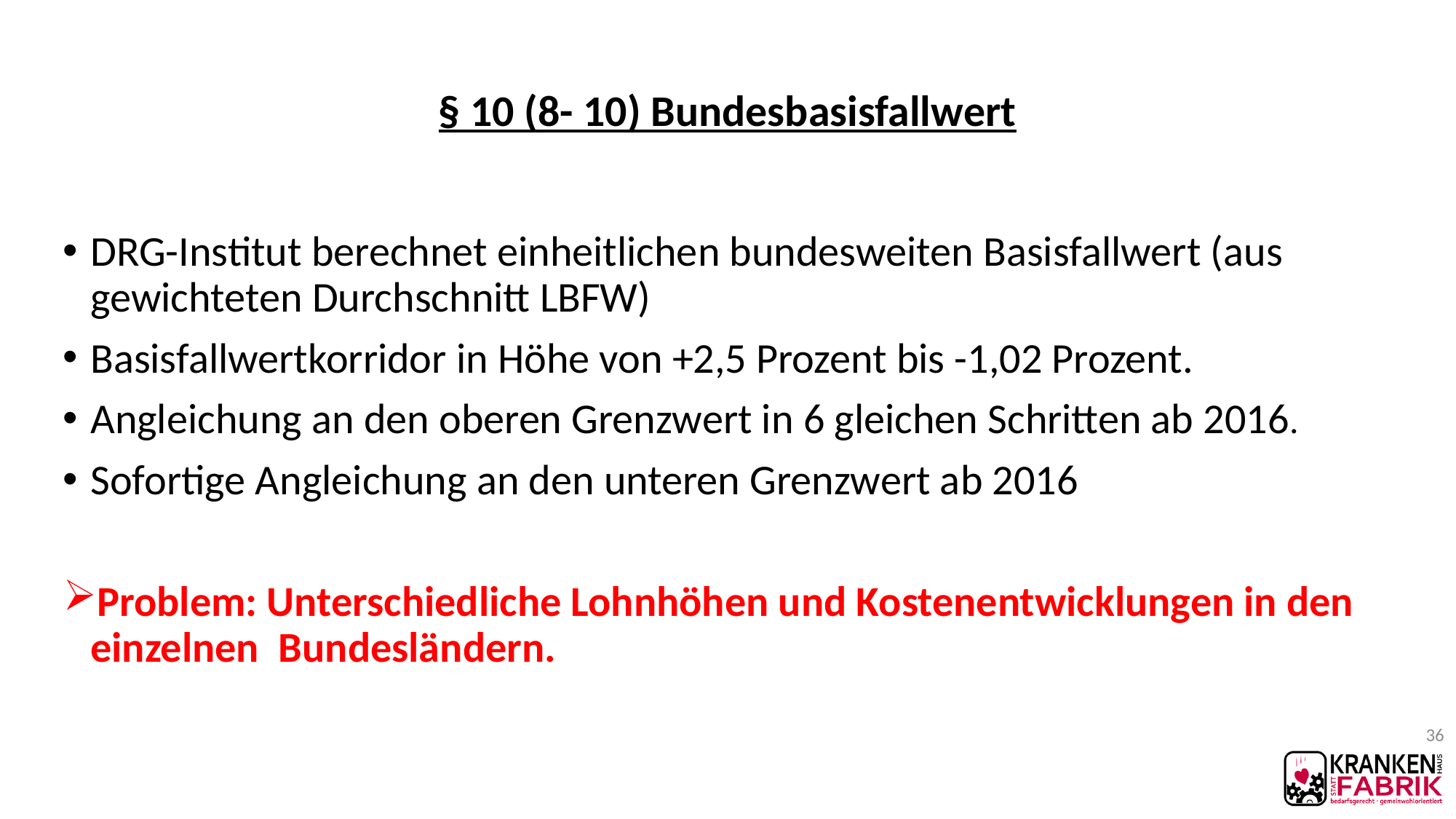

# § 10 (8- 10) Bundesbasisfallwert
DRG-Institut berechnet einheitlichen bundesweiten Basisfallwert (aus gewichteten Durchschnitt LBFW)
Basisfallwertkorridor in Höhe von +2,5 Prozent bis -1,02 Prozent.
Angleichung an den oberen Grenzwert in 6 gleichen Schritten ab 2016.
Sofortige Angleichung an den unteren Grenzwert ab 2016

Problem: Unterschiedliche Lohnhöhen und Kostenentwicklungen in den einzelnen  Bundesländern.
36